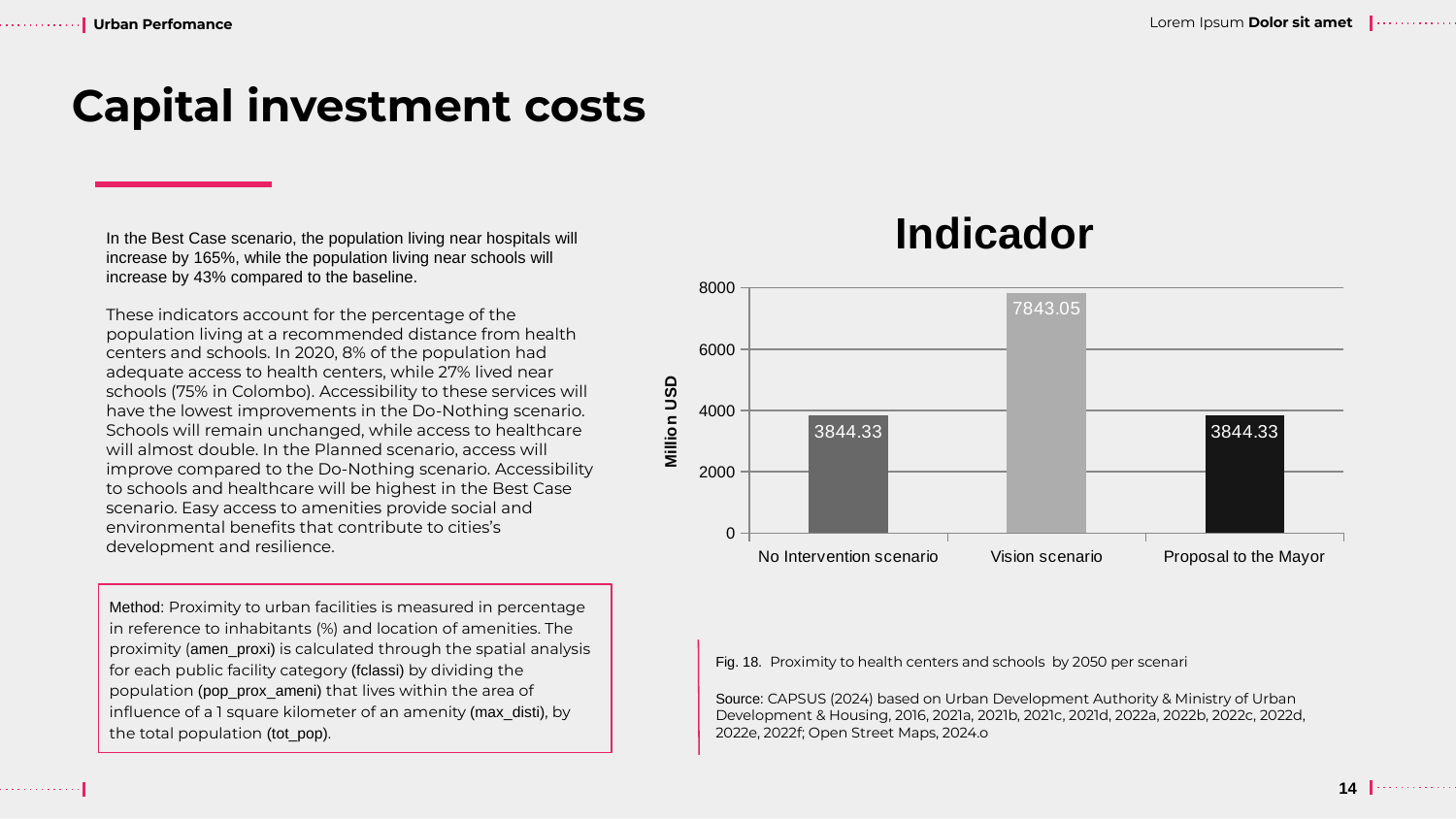

Capital investment costs

### Chart

| Category | Indicador |
|---|---|
| No Intervention scenario | 3844.33 |
| Vision scenario | 7843.05 |
| Proposal to the Mayor | 3844.33 |